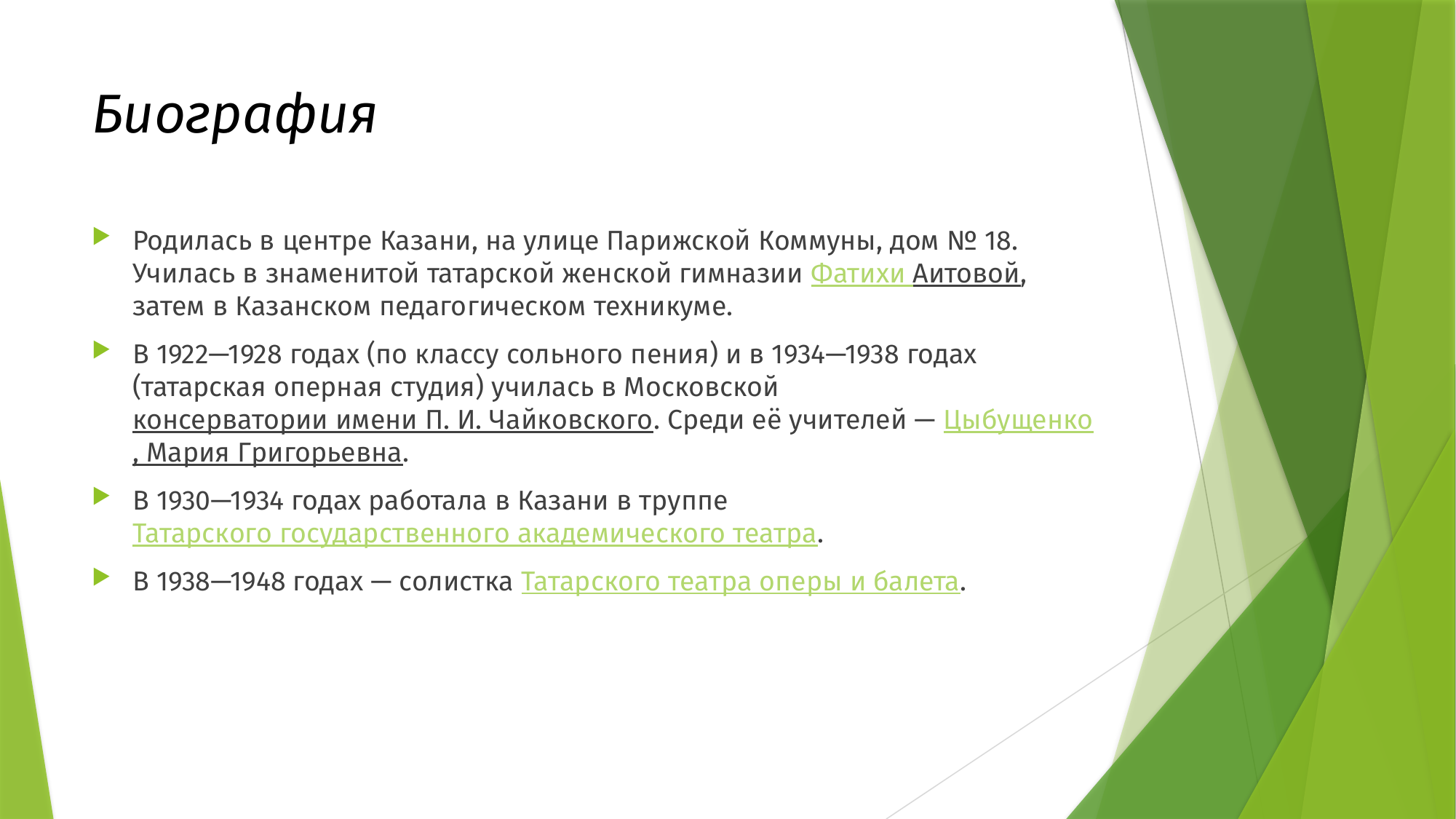

# Биография
Родилась в центре Казани, на улице Парижской Коммуны, дом № 18.
Училась в знаменитой татарской женской гимназии Фатихи Аитовой, затем в Казанском педагогическом техникуме.
В 1922—1928 годах (по классу сольного пения) и в 1934—1938 годах (татарская оперная студия) училась в Московской консерватории имени П. И. Чайковского. Среди её учителей — Цыбущенко, Мария Григорьевна.
В 1930—1934 годах работала в Казани в труппе Татарского государственного академического театра.
В 1938—1948 годах — солистка Татарского театра оперы и балета.